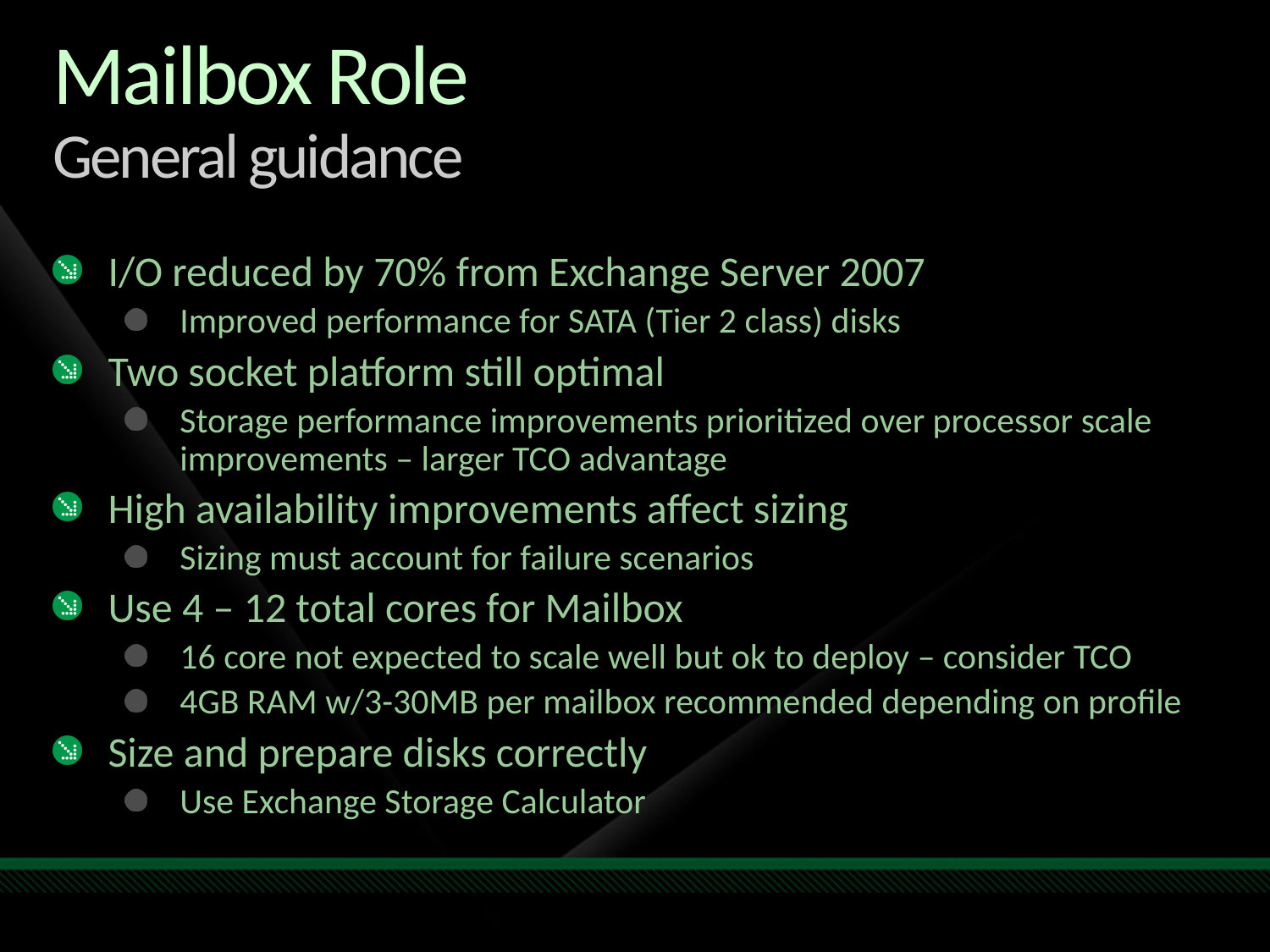

# Mailbox Role General guidance
I/O reduced by 70% from Exchange Server 2007
Improved performance for SATA (Tier 2 class) disks
Two socket platform still optimal
Storage performance improvements prioritized over processor scale improvements – larger TCO advantage
High availability improvements affect sizing
Sizing must account for failure scenarios
Use 4 – 12 total cores for Mailbox
16 core not expected to scale well but ok to deploy – consider TCO
4GB RAM w/3-30MB per mailbox recommended depending on profile
Size and prepare disks correctly
Use Exchange Storage Calculator